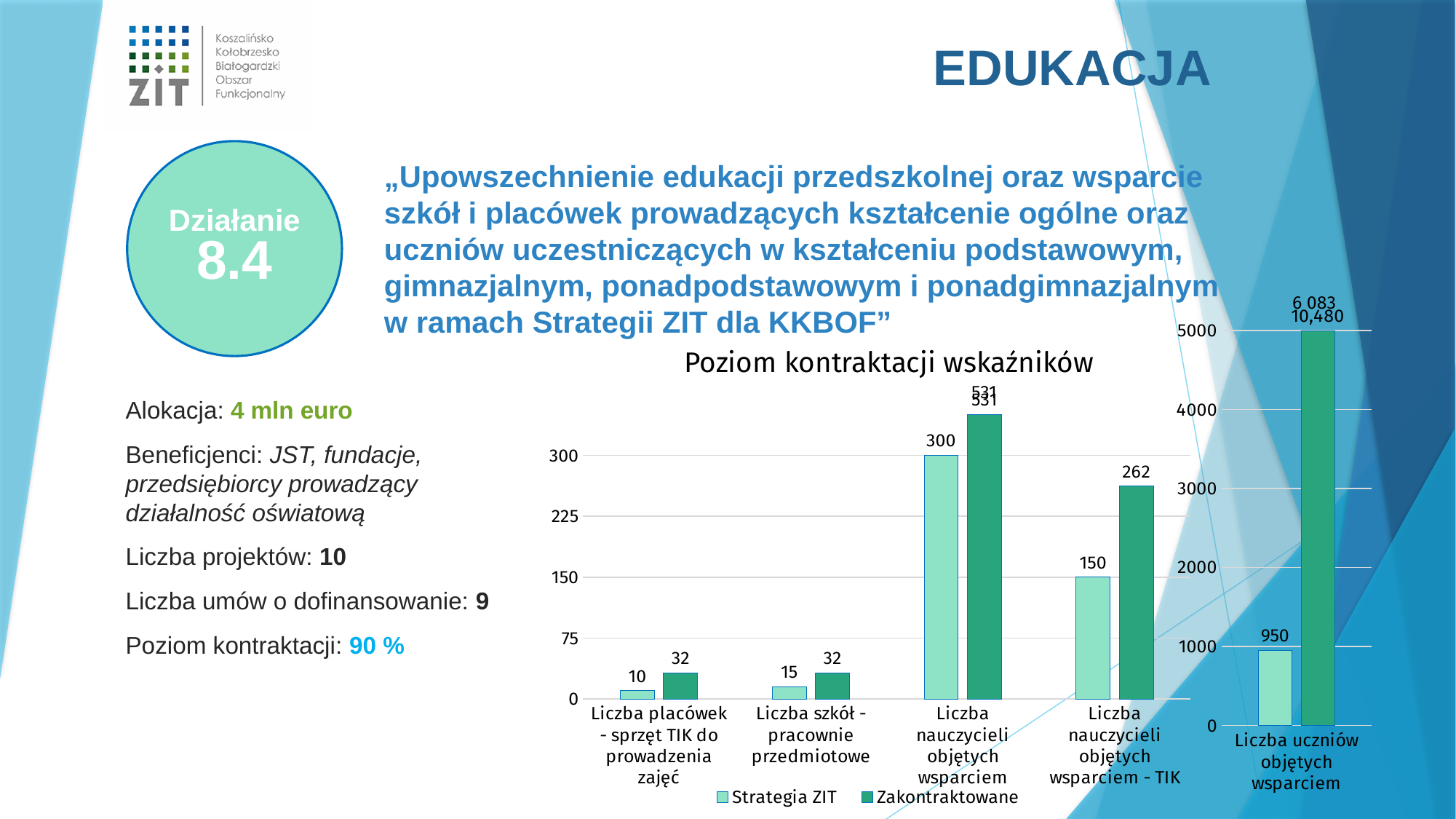

EDUKACJA

Działanie 8.4
„Upowszechnienie edukacji przedszkolnej oraz wsparcie szkół i placówek prowadzących kształcenie ogólne oraz uczniów uczestniczących w kształceniu podstawowym, gimnazjalnym, ponadpodstawowym i ponadgimnazjalnym
w ramach Strategii ZIT dla KKBOF”
6 083

### Chart

| Category | Strategia ZIT | Zakontraktowane |
|---|---|---|
| Liczba uczniów objętych wsparciem | 950.0 | 10480.0 |
Poziom kontraktacji wskaźników
531
Alokacja: 4 mln euro
Beneficjenci: JST, fundacje, przedsiębiorcy prowadzący działalność oświatową
Liczba projektów: 10
Liczba umów o dofinansowanie: 9
Poziom kontraktacji: 90 %

### Chart

| Category | Strategia ZIT | Zakontraktowane |
|---|---|---|
| Liczba placówek - sprzęt TIK do prowadzenia zajęć | 10.0 | 32.0 |
| Liczba szkół - pracownie przedmiotowe | 15.0 | 32.0 |
| Liczba nauczycieli objętych wsparciem | 300.0 | 531.0 |
| Liczba nauczycieli objętych wsparciem - TIK | 150.0 | 262.0 |